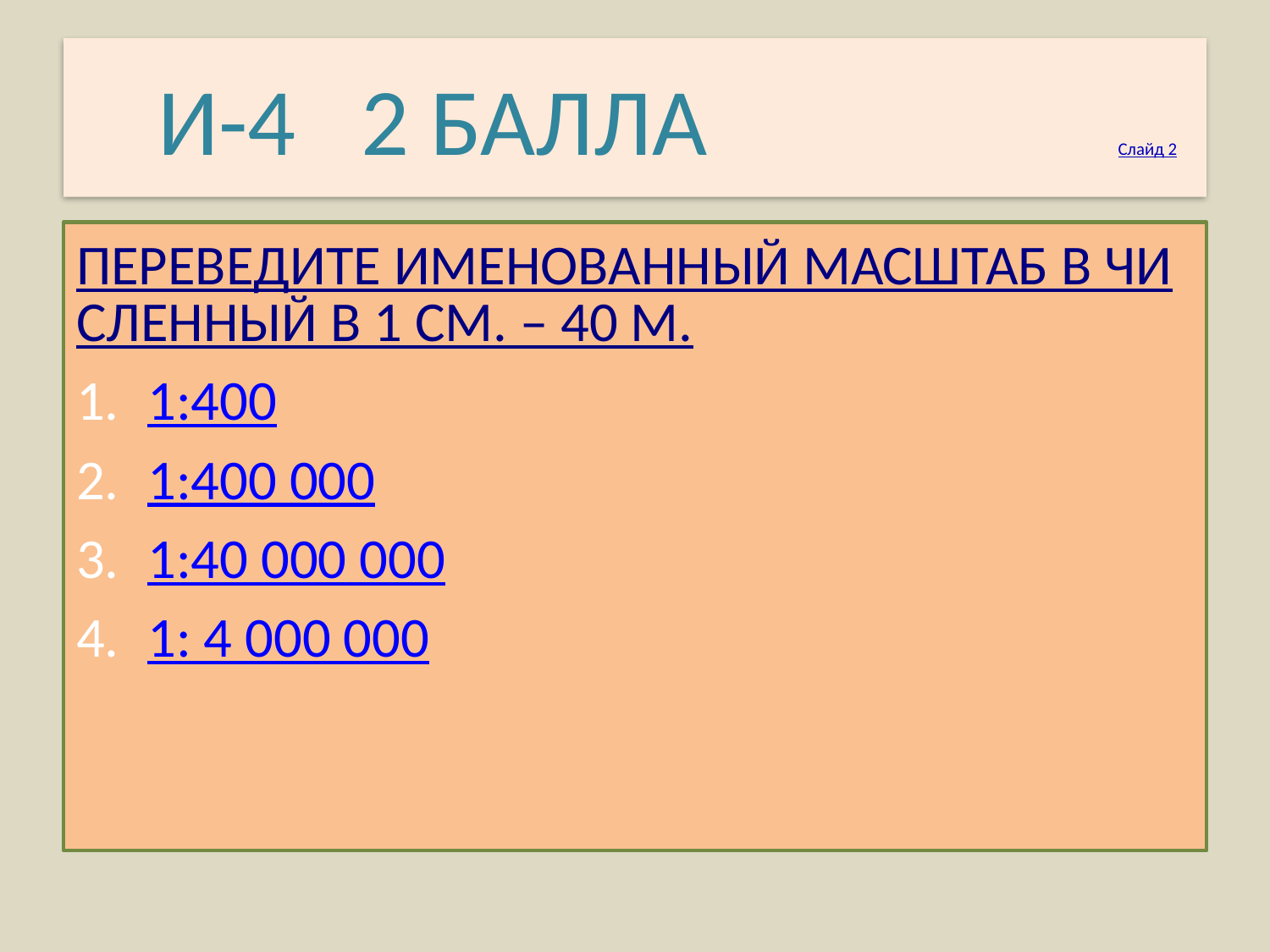

# И-4   2 БАЛЛА                   Слайд 2
ПЕРЕВЕДИТЕ ИМЕНОВАННЫЙ МАСШТАБ В ЧИСЛЕННЫЙ В 1 СМ. – 40 М.
1:400
1:400 000
1:40 000 000
1: 4 000 000